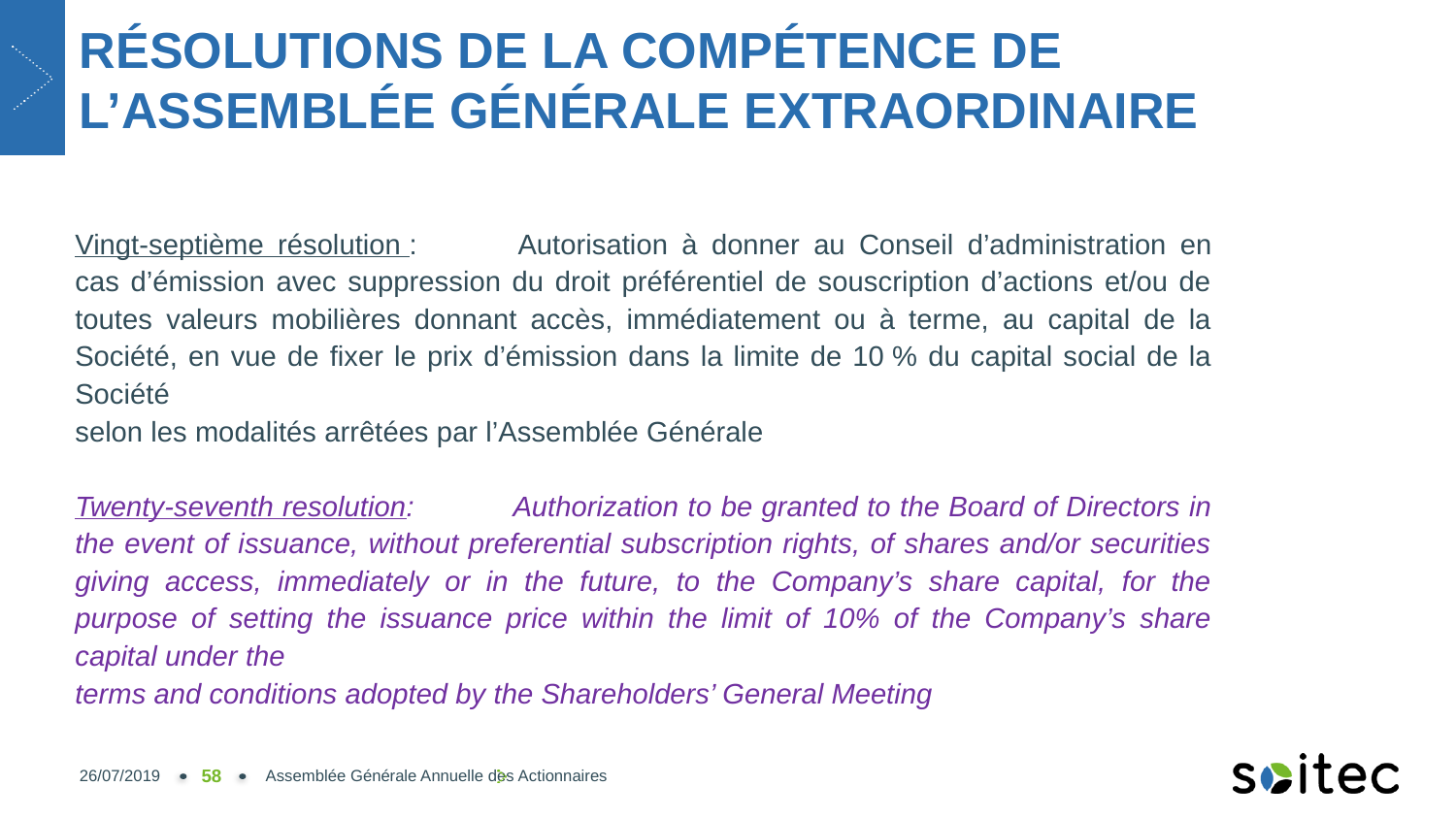

# RÉSOLUTIONS DE LA COMPÉTENCE DE L’ASSEMBLÉE GÉNÉRALE EXTRAORDINAIRE
Vingt-septième résolution :	Autorisation à donner au Conseil d’administration en cas d’émission avec suppression du droit préférentiel de souscription d’actions et/ou de toutes valeurs mobilières donnant accès, immédiatement ou à terme, au capital de la Société, en vue de fixer le prix d’émission dans la limite de 10 % du capital social de la Société
selon les modalités arrêtées par l’Assemblée Générale

Twenty-seventh resolution:	Authorization to be granted to the Board of Directors in the event of issuance, without preferential subscription rights, of shares and/or securities giving access, immediately or in the future, to the Company’s share capital, for the purpose of setting the issuance price within the limit of 10% of the Company’s share capital under the
terms and conditions adopted by the Shareholders’ General Meeting
26/07/2019
58
Assemblée Générale Annuelle des Actionnaires